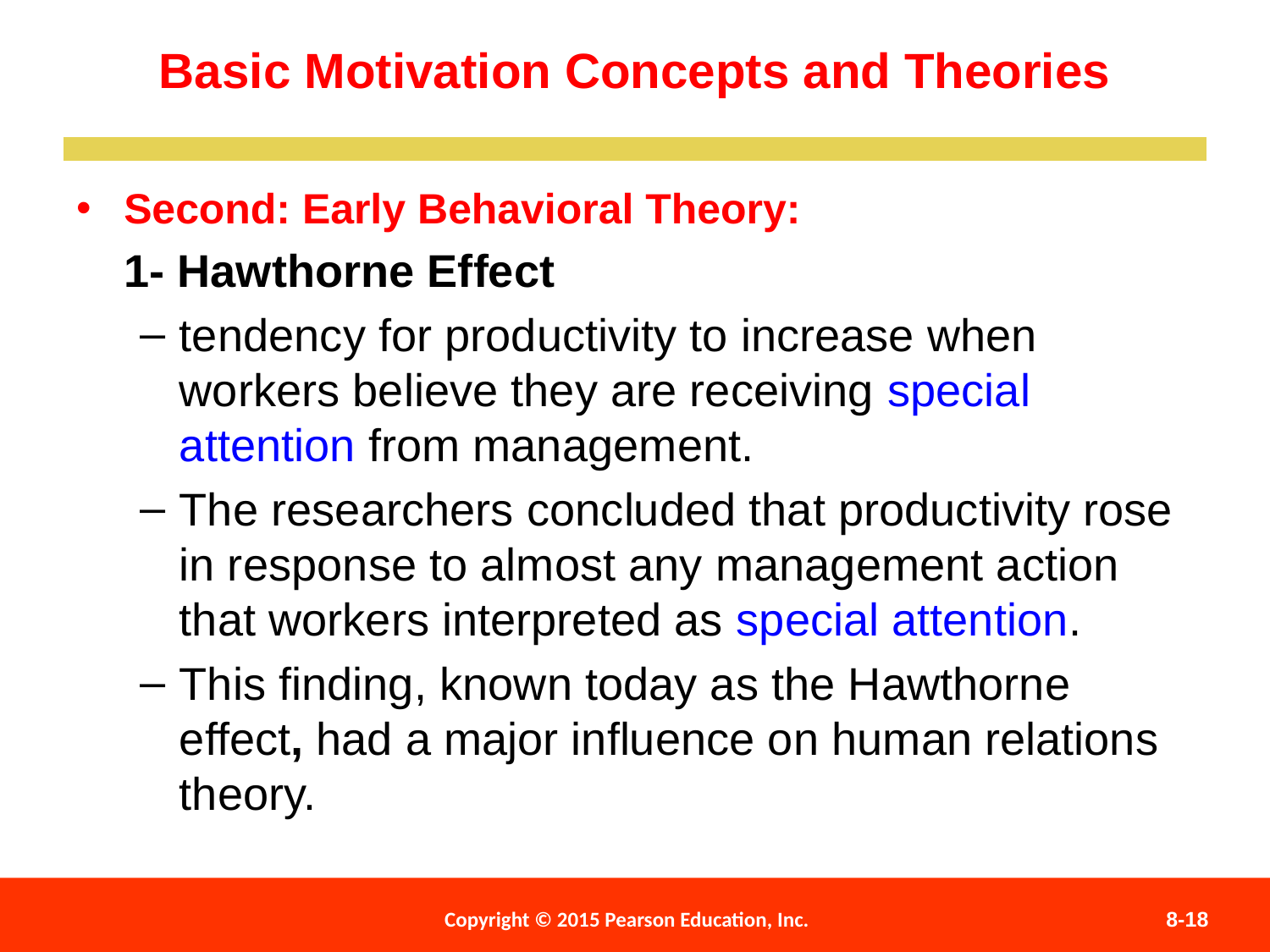

Basic Motivation Concepts and Theories
Second: Early Behavioral Theory:
1- Hawthorne Effect
tendency for productivity to increase when workers believe they are receiving special attention from management.
The researchers concluded that productivity rose in response to almost any management action that workers interpreted as special attention.
This finding, known today as the Hawthorne effect, had a major influence on human relations theory.